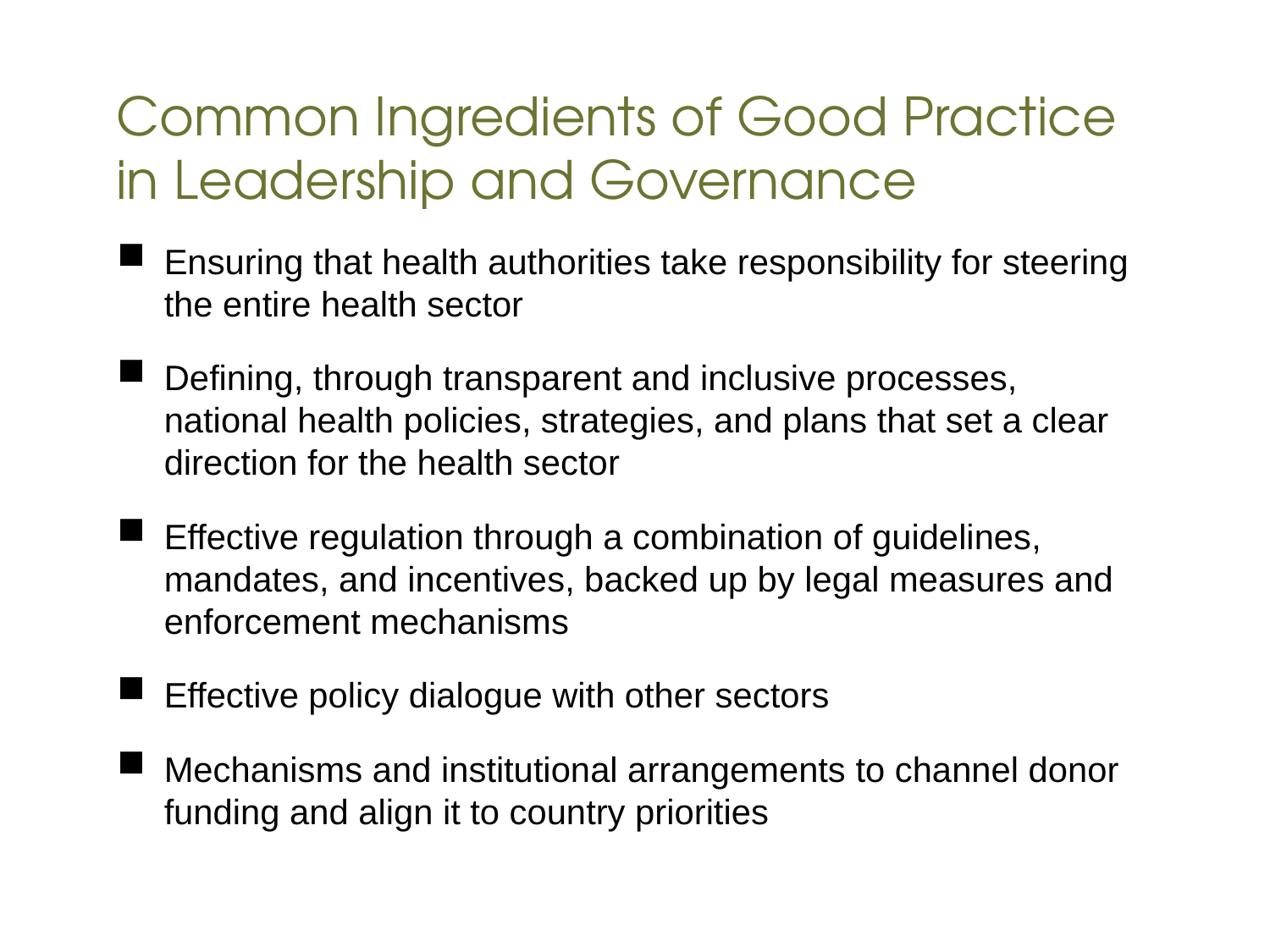

# Common Ingredients of Good Practice in Leadership and Governance
Ensuring that health authorities take responsibility for steering the entire health sector
Defining, through transparent and inclusive processes, national health policies, strategies, and plans that set a clear direction for the health sector
Effective regulation through a combination of guidelines, mandates, and incentives, backed up by legal measures and enforcement mechanisms
Effective policy dialogue with other sectors
Mechanisms and institutional arrangements to channel donor funding and align it to country priorities